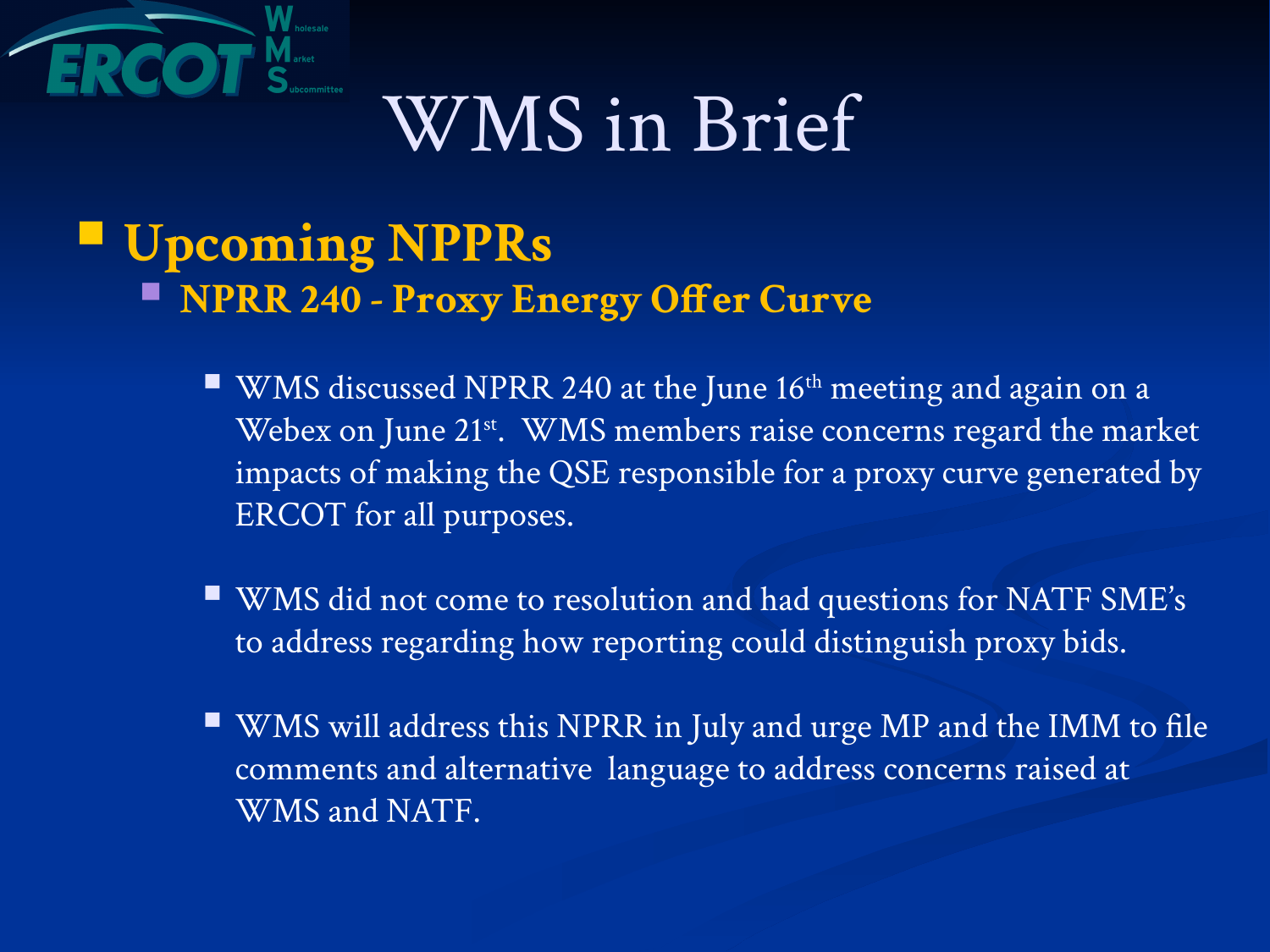

# WMS in Brief
Upcoming NPPRs
NPRR 240 - Proxy Energy Offer Curve
WMS discussed NPRR 240 at the June 16th meeting and again on a Webex on June 21st.  WMS members raise concerns regard the market impacts of making the QSE responsible for a proxy curve generated by ERCOT for all purposes.
WMS did not come to resolution and had questions for NATF SME’s to address regarding how reporting could distinguish proxy bids.
WMS will address this NPRR in July and urge MP and the IMM to file comments and alternative  language to address concerns raised at WMS and NATF.